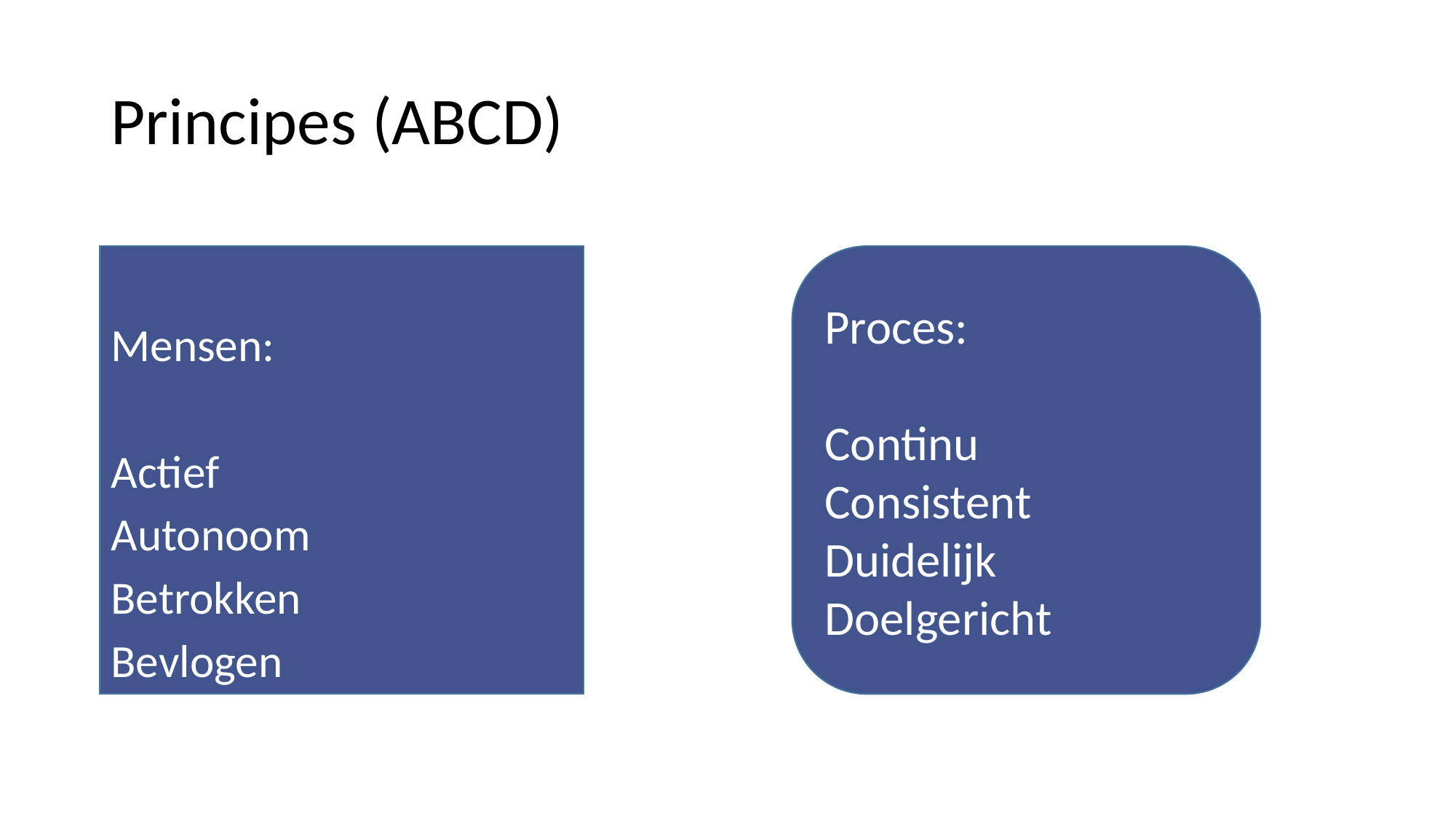

# Principes (ABCD)
Proces:

Continu
Consistent
Duidelijk
Doelgericht

Mensen:

Actief
Autonoom
Betrokken
Bevlogen